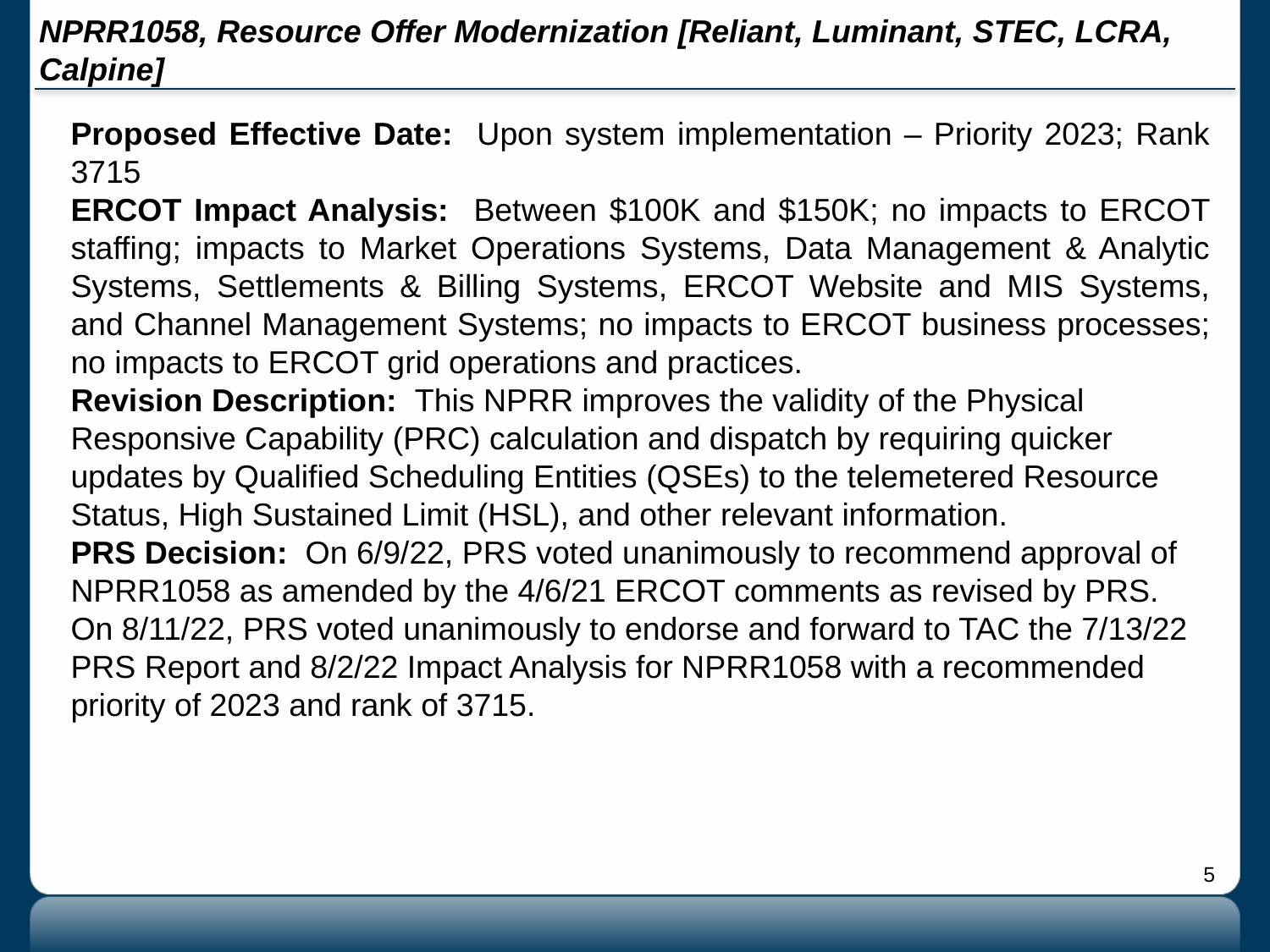

# NPRR1058, Resource Offer Modernization [Reliant, Luminant, STEC, LCRA, Calpine]
Proposed Effective Date:  Upon system implementation – Priority 2023; Rank 3715
ERCOT Impact Analysis:  Between $100K and $150K; no impacts to ERCOT staffing; impacts to Market Operations Systems, Data Management & Analytic Systems, Settlements & Billing Systems, ERCOT Website and MIS Systems, and Channel Management Systems; no impacts to ERCOT business processes; no impacts to ERCOT grid operations and practices.
Revision Description:  This NPRR improves the validity of the Physical Responsive Capability (PRC) calculation and dispatch by requiring quicker updates by Qualified Scheduling Entities (QSEs) to the telemetered Resource Status, High Sustained Limit (HSL), and other relevant information.
PRS Decision:  On 6/9/22, PRS voted unanimously to recommend approval of NPRR1058 as amended by the 4/6/21 ERCOT comments as revised by PRS.  On 8/11/22, PRS voted unanimously to endorse and forward to TAC the 7/13/22 PRS Report and 8/2/22 Impact Analysis for NPRR1058 with a recommended priority of 2023 and rank of 3715.